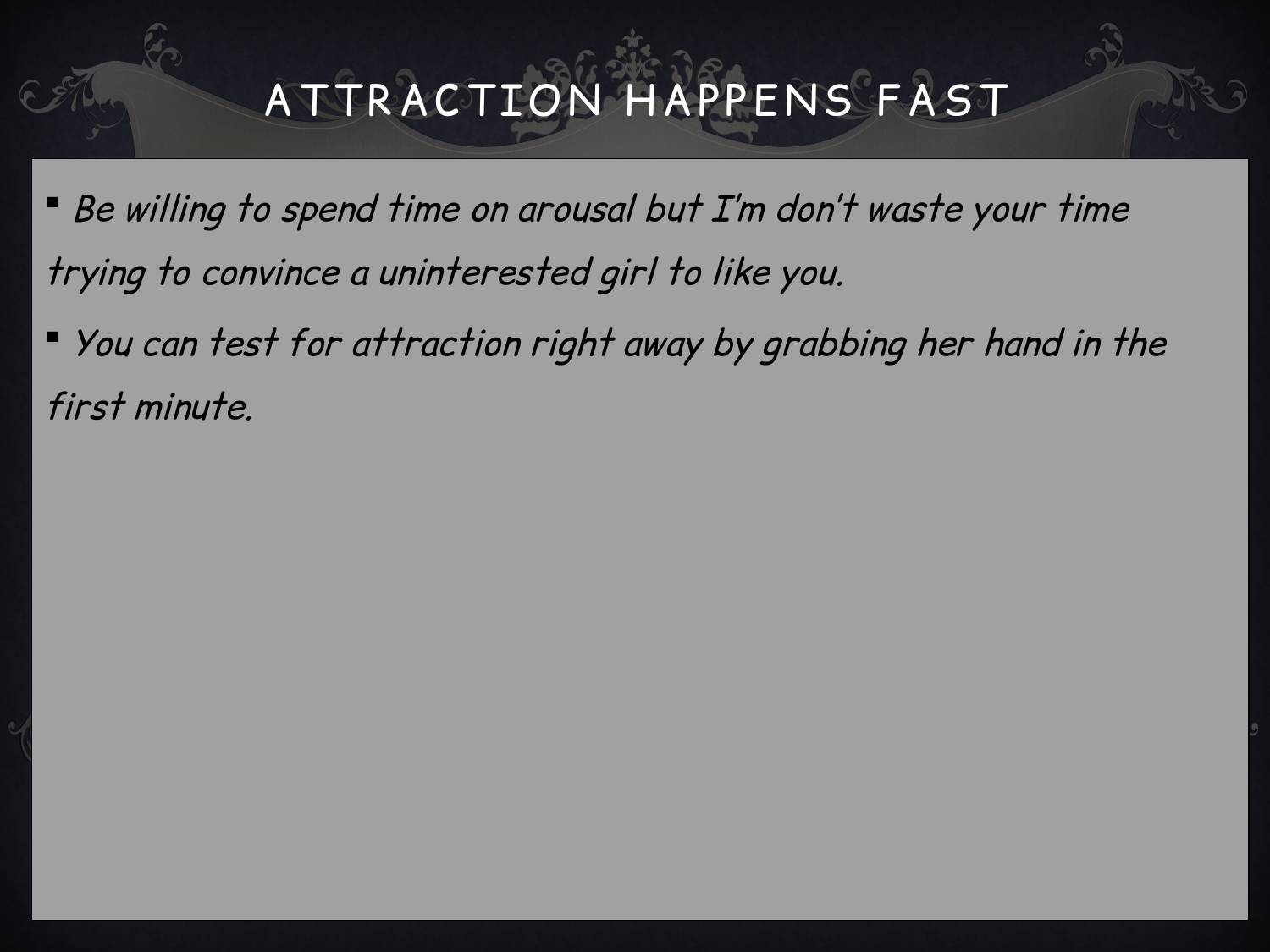

# Attraction Happens Fast
 Be willing to spend time on arousal but I’m don’t waste your time trying to convince a uninterested girl to like you.
 You can test for attraction right away by grabbing her hand in the first minute.